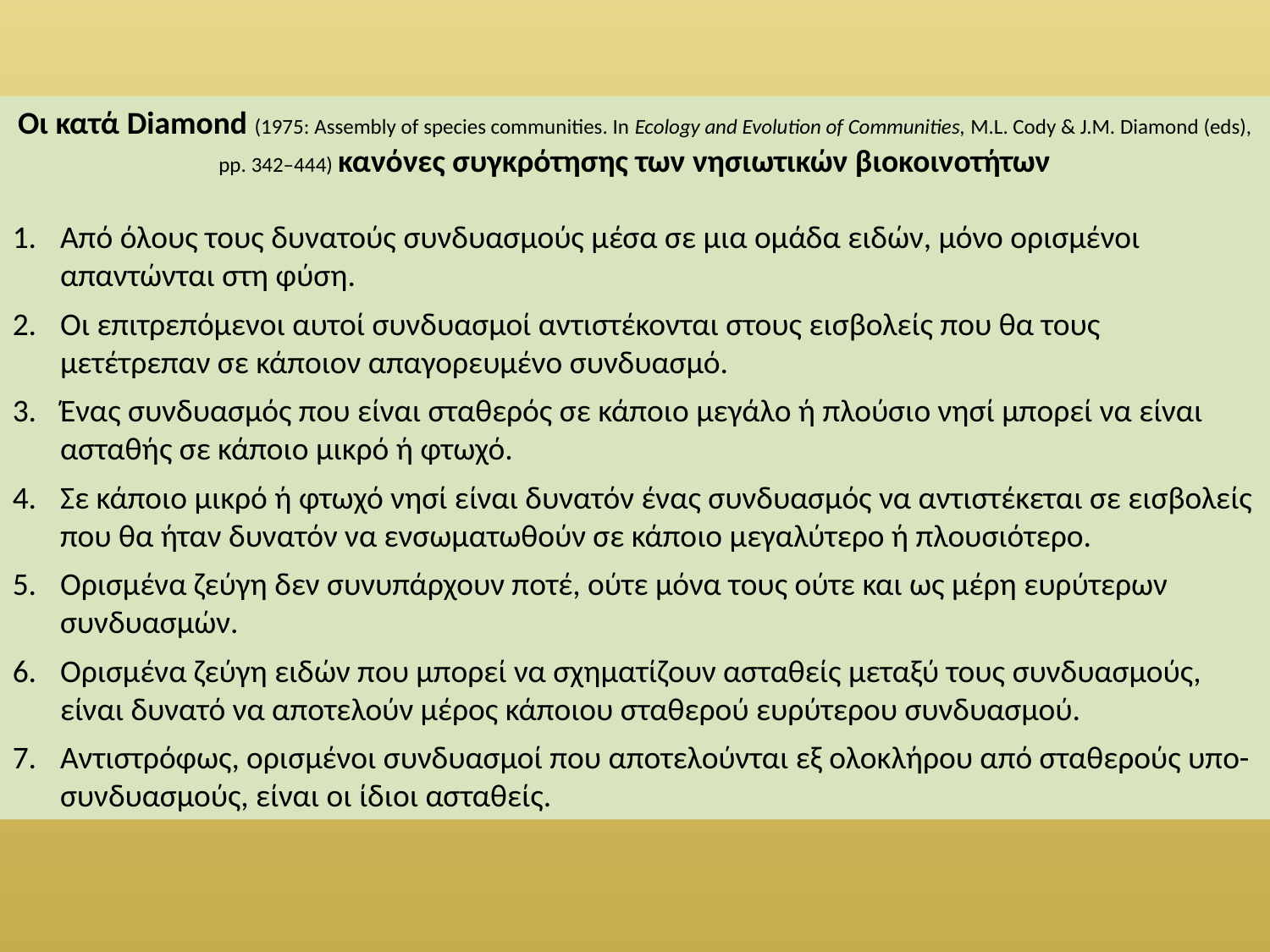

Οι κατά Diamond (1975: Assembly of species communities. In Ecology and Evolution of Communities, M.L. Cody & J.M. Diamond (eds), pp. 342–444) κανόνες συγκρότησης των νησιωτικών βιοκοινοτήτων

Από όλους τους δυνατούς συνδυασμούς μέσα σε μια ομάδα ειδών, μόνο ορισμένοι απαντώνται στη φύση.
Οι επιτρεπόμενοι αυτοί συνδυασμοί αντιστέκονται στους εισβολείς που θα τους μετέτρεπαν σε κάποιον απαγορευμένο συνδυασμό.
Ένας συνδυασμός που είναι σταθερός σε κάποιο μεγάλο ή πλούσιο νησί μπορεί να είναι ασταθής σε κάποιο μικρό ή φτωχό.
Σε κάποιο μικρό ή φτωχό νησί είναι δυνατόν ένας συνδυασμός να αντιστέκεται σε εισβολείς που θα ήταν δυνατόν να ενσωματωθούν σε κάποιο μεγαλύτερο ή πλουσιότερο.
Ορισμένα ζεύγη δεν συνυπάρχουν ποτέ, ούτε μόνα τους ούτε και ως μέρη ευρύτερων συνδυασμών.
Ορισμένα ζεύγη ειδών που μπορεί να σχηματίζουν ασταθείς μεταξύ τους συνδυασμούς, είναι δυνατό να αποτελούν μέρος κάποιου σταθερού ευρύτερου συνδυασμού.
Αντιστρόφως, ορισμένοι συνδυασμοί που αποτελούνται εξ ολοκλήρου από σταθερούς υπο-συνδυασμούς, είναι οι ίδιοι ασταθείς.